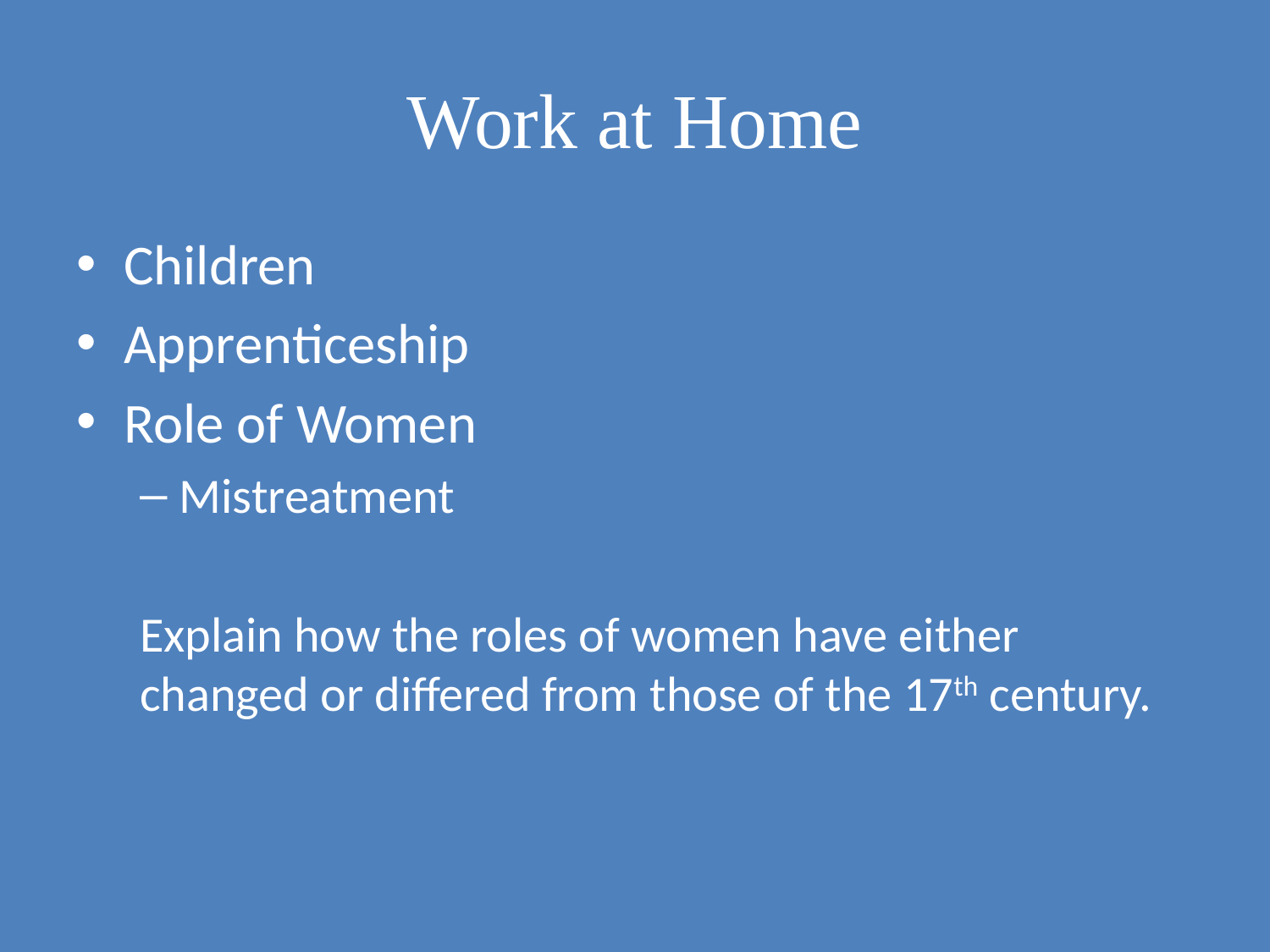

# Work at Home
Children
Apprenticeship
Role of Women
Mistreatment

Explain how the roles of women have either changed or differed from those of the 17th century.